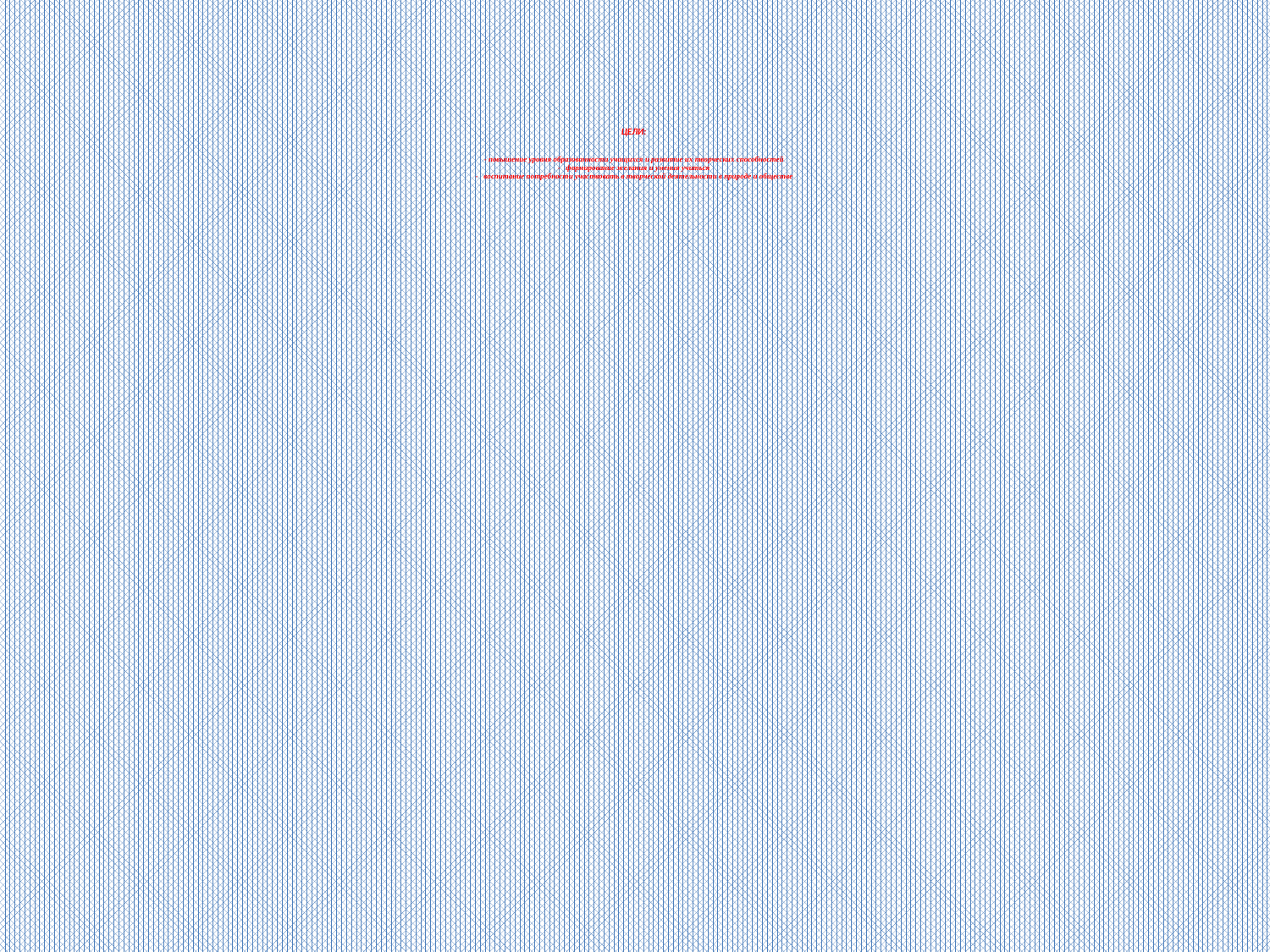

# ЦЕЛИ: - повышение уровня образованности учащихся и развитие их творческих способностей -   формирование желания и умения учиться -   воспитание потребности участвовать в творческой деятельности в природе и обществе